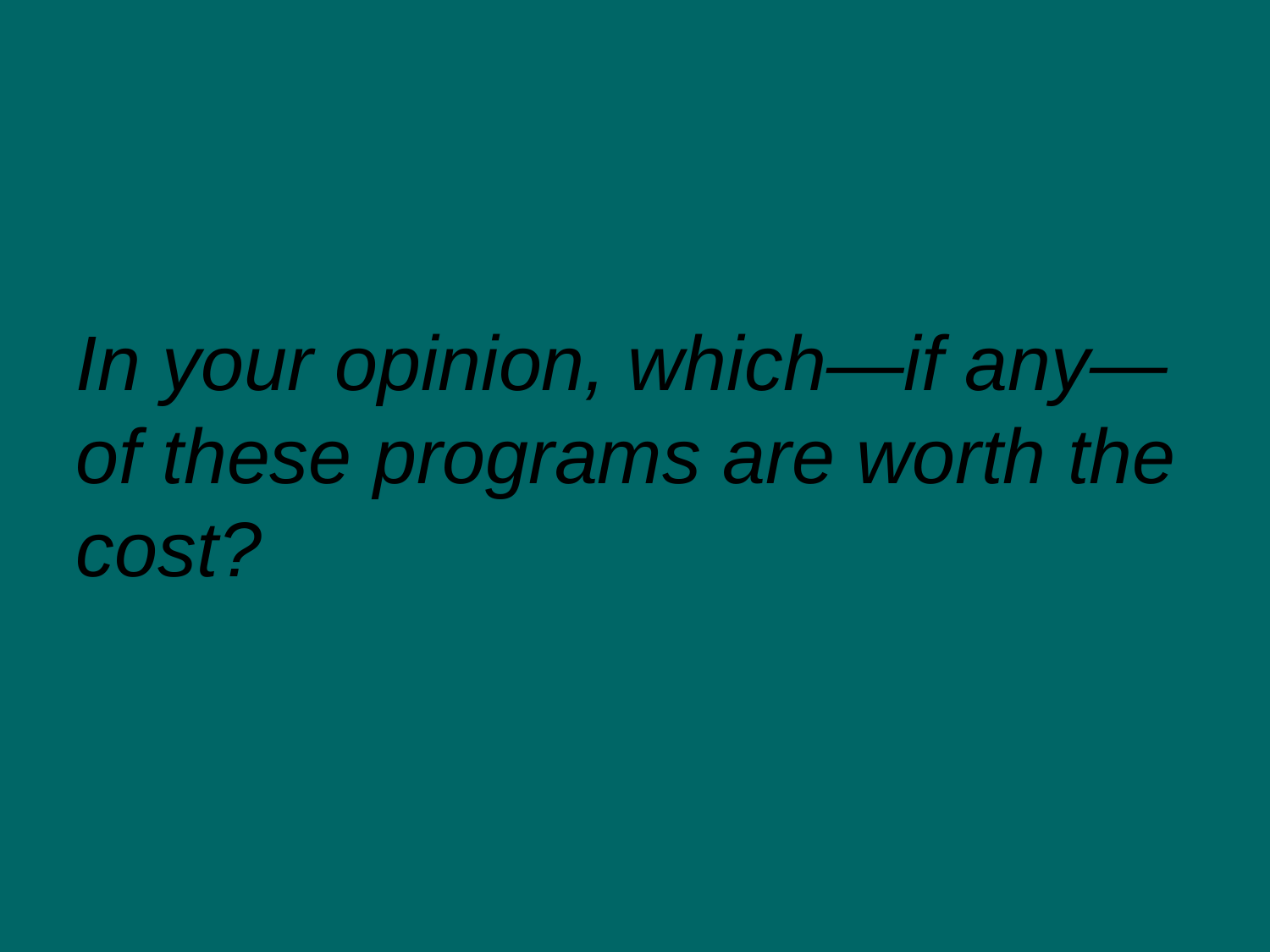

In your opinion, which—if any—of these programs are worth the cost?